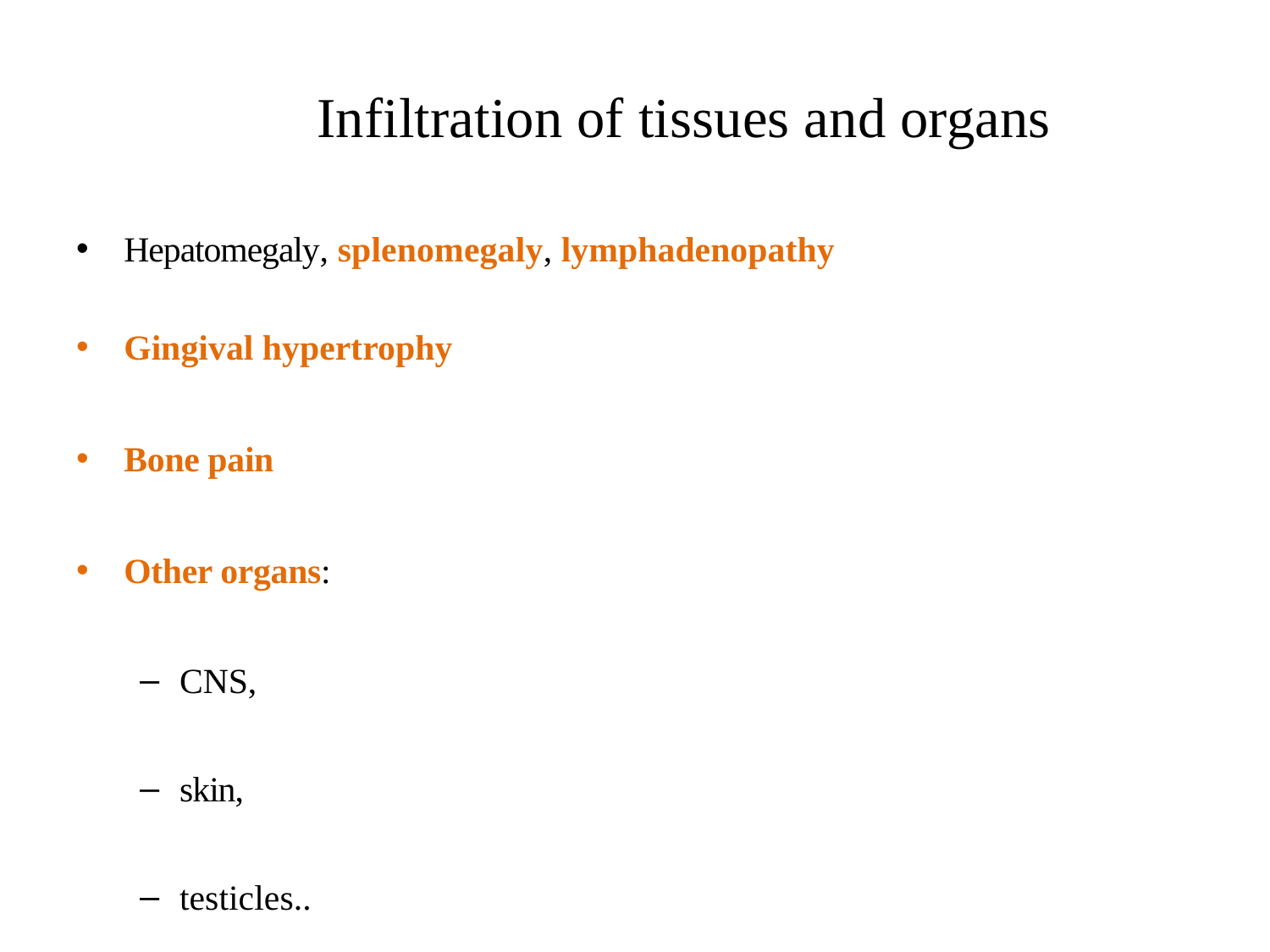

# Infiltration of tissues and organs
Hepatomegaly, splenomegaly, lymphadenopathy

Gingival hypertrophy

Bone pain

Other organs:

CNS,

skin,

testicles..